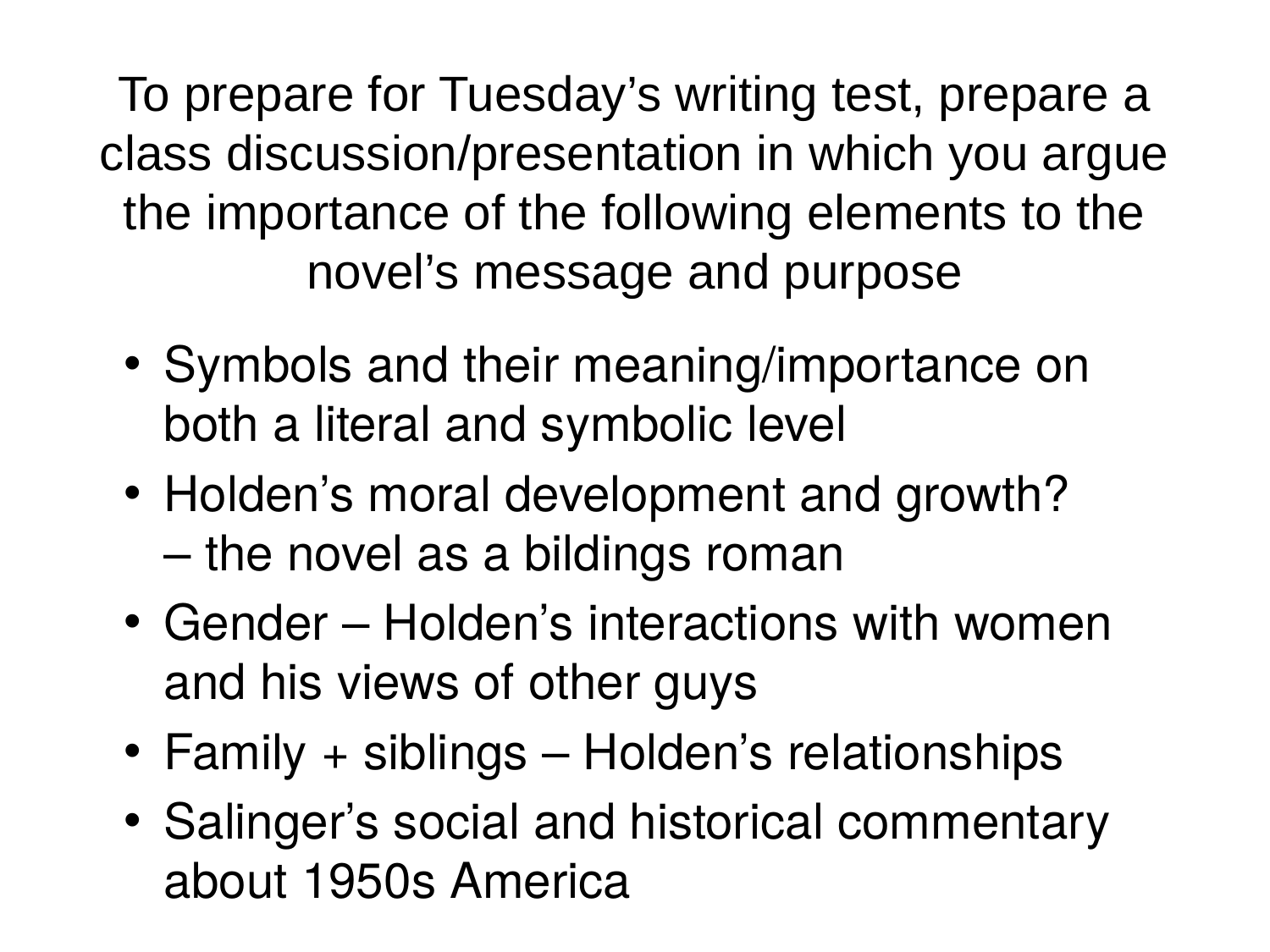

# To prepare for Tuesday’s writing test, prepare a class discussion/presentation in which you argue the importance of the following elements to the novel’s message and purpose
Symbols and their meaning/importance on both a literal and symbolic level
Holden’s moral development and growth?
– the novel as a bildings roman
Gender – Holden’s interactions with women and his views of other guys
Family + siblings – Holden’s relationships
Salinger’s social and historical commentary about 1950s America